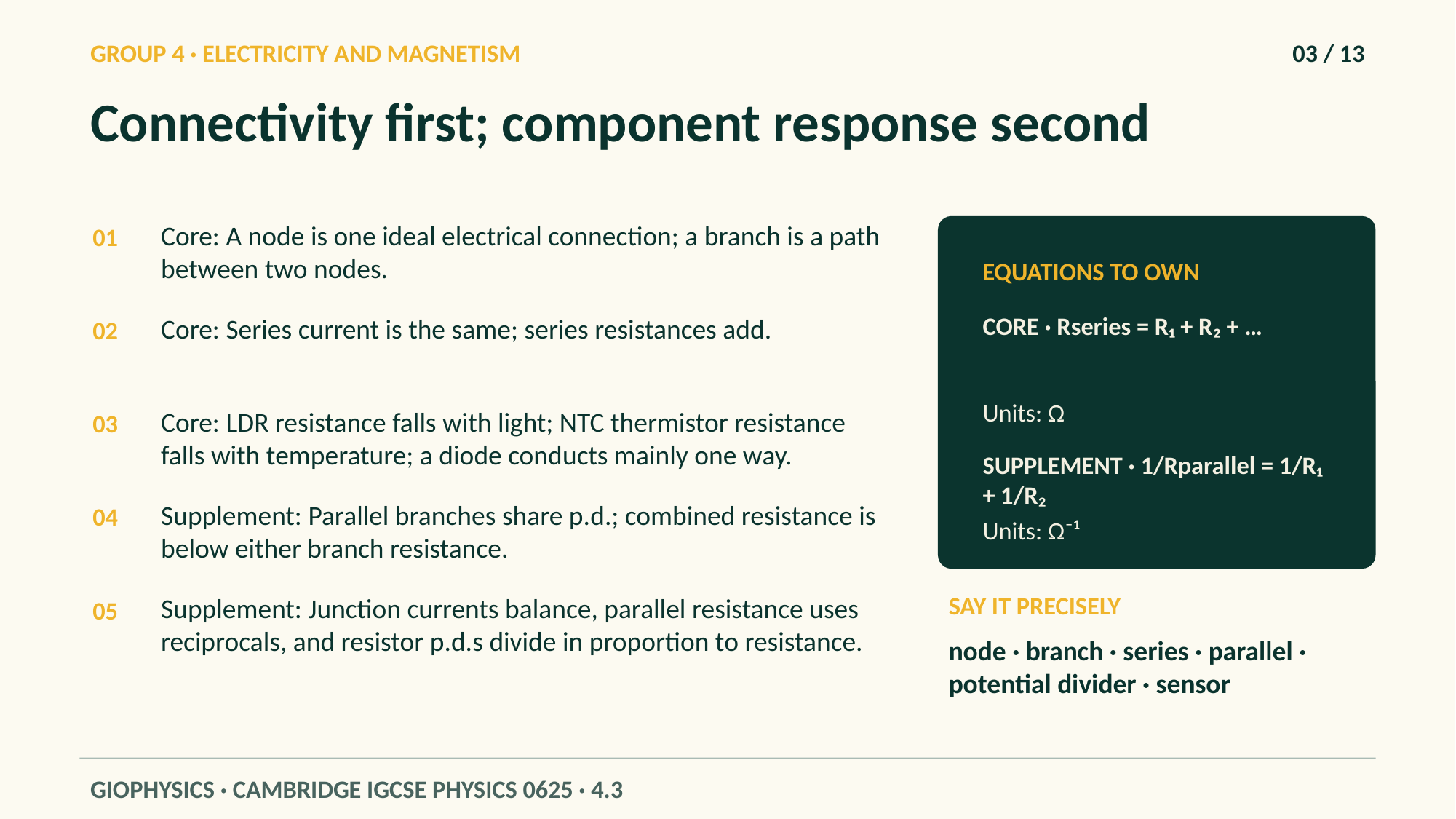

GROUP 4 · ELECTRICITY AND MAGNETISM
03 / 13
Connectivity first; component response second
Core: A node is one ideal electrical connection; a branch is a path between two nodes.
01

EQUATIONS TO OWN
CORE · Rseries = R₁ + R₂ + …
Core: Series current is the same; series resistances add.
02
Units: Ω
Core: LDR resistance falls with light; NTC thermistor resistance falls with temperature; a diode conducts mainly one way.
03
SUPPLEMENT · 1/Rparallel = 1/R₁ + 1/R₂
Supplement: Parallel branches share p.d.; combined resistance is below either branch resistance.
04
Units: Ω⁻¹
SAY IT PRECISELY
Supplement: Junction currents balance, parallel resistance uses reciprocals, and resistor p.d.s divide in proportion to resistance.
05
node · branch · series · parallel · potential divider · sensor

GIOPHYSICS · CAMBRIDGE IGCSE PHYSICS 0625 · 4.3